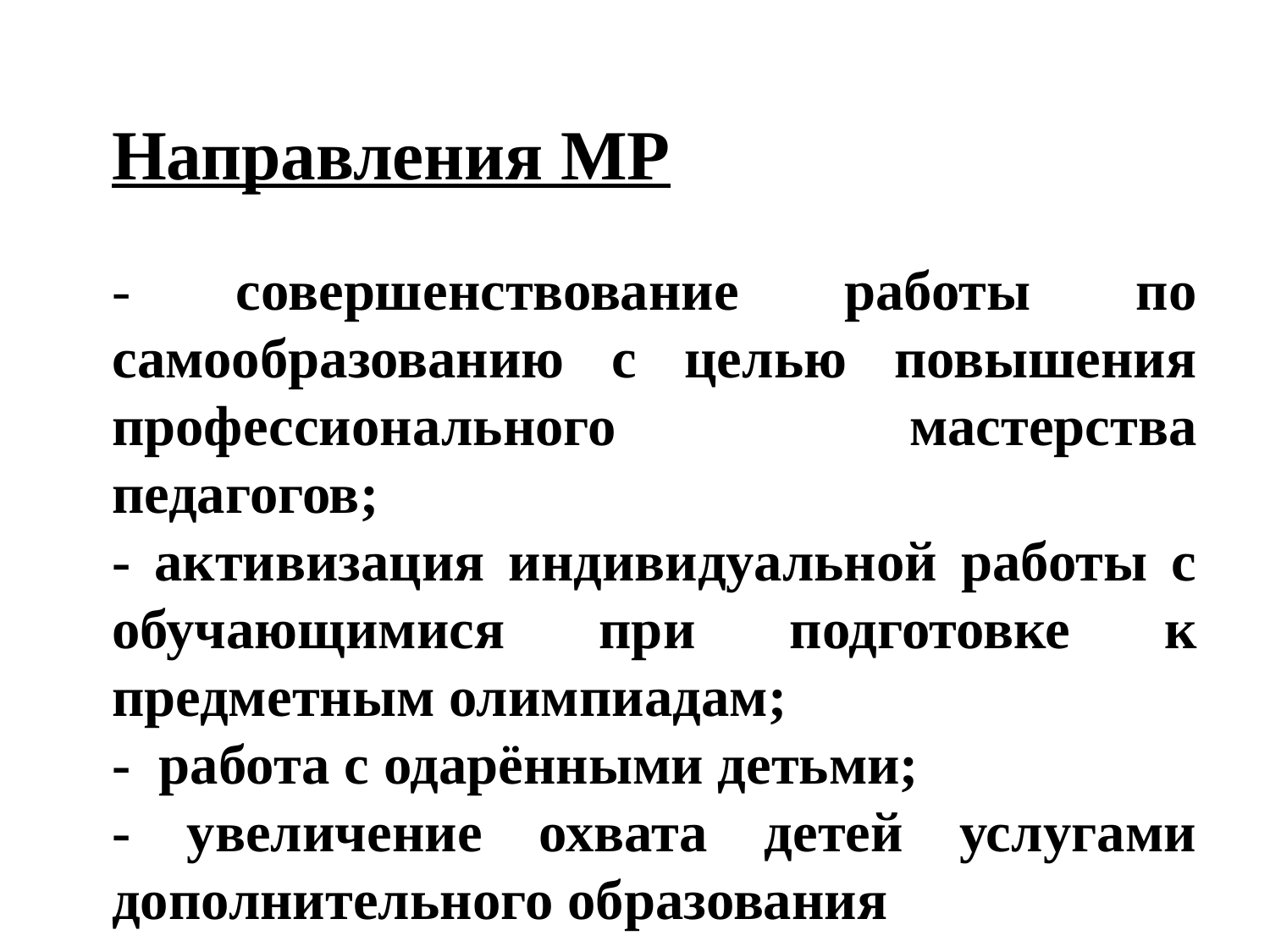

Направления МР

- совершенствование работы по самообразованию с целью повышения профессионального мастерства педагогов;
- активизация индивидуальной работы с обучающимися при подготовке к предметным олимпиадам;
-  работа с одарёнными детьми;
- увеличение охвата детей услугами дополнительного образования